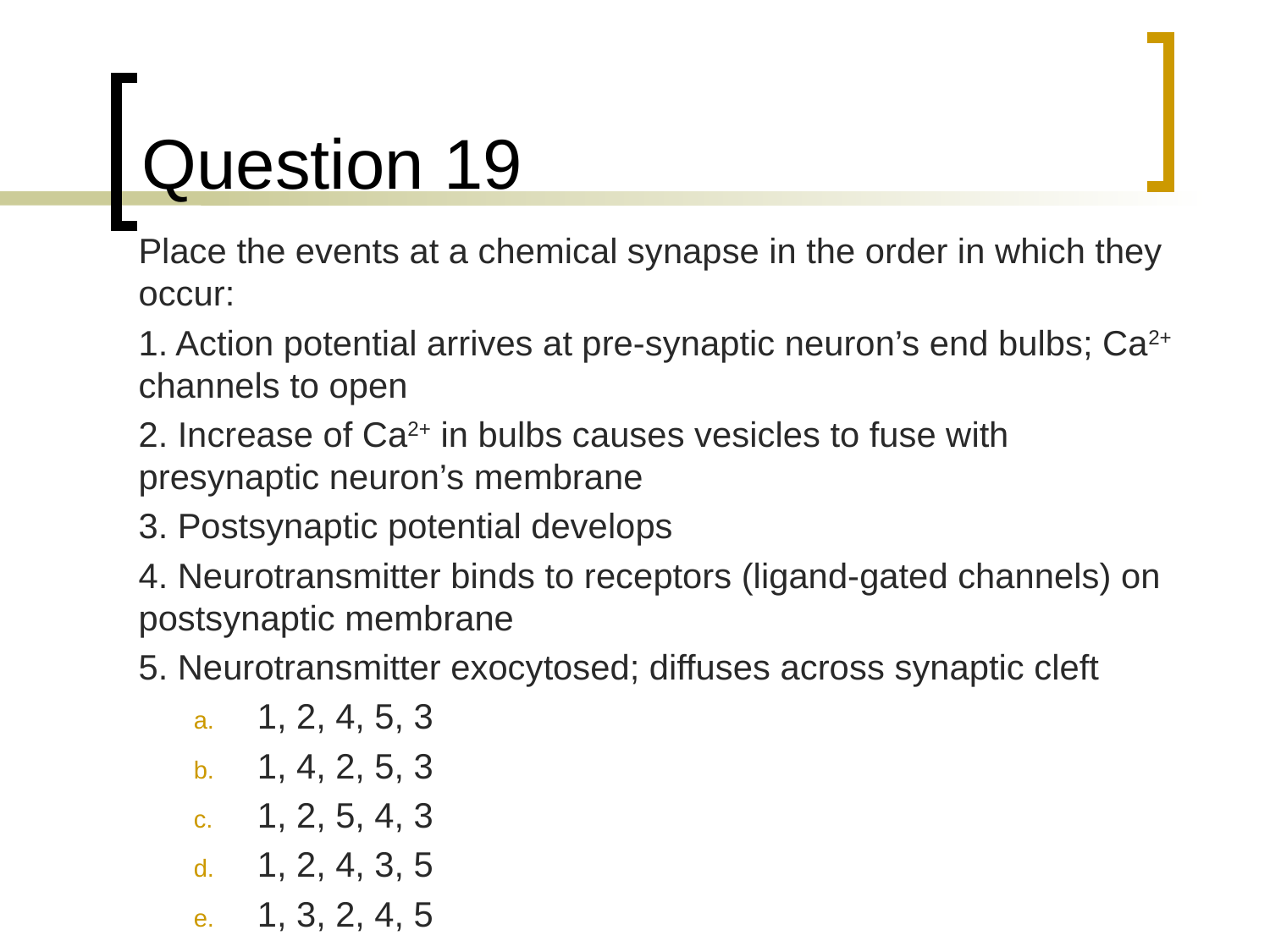

# Question 19
	Place the events at a chemical synapse in the order in which they occur:
	1. Action potential arrives at pre-synaptic neuron’s end bulbs; Ca2+ channels to open
	2. Increase of Ca2+ in bulbs causes vesicles to fuse with presynaptic neuron’s membrane
	3. Postsynaptic potential develops
	4. Neurotransmitter binds to receptors (ligand-gated channels) on postsynaptic membrane
	5. Neurotransmitter exocytosed; diffuses across synaptic cleft
1, 2, 4, 5, 3
1, 4, 2, 5, 3
1, 2, 5, 4, 3
1, 2, 4, 3, 5
1, 3, 2, 4, 5